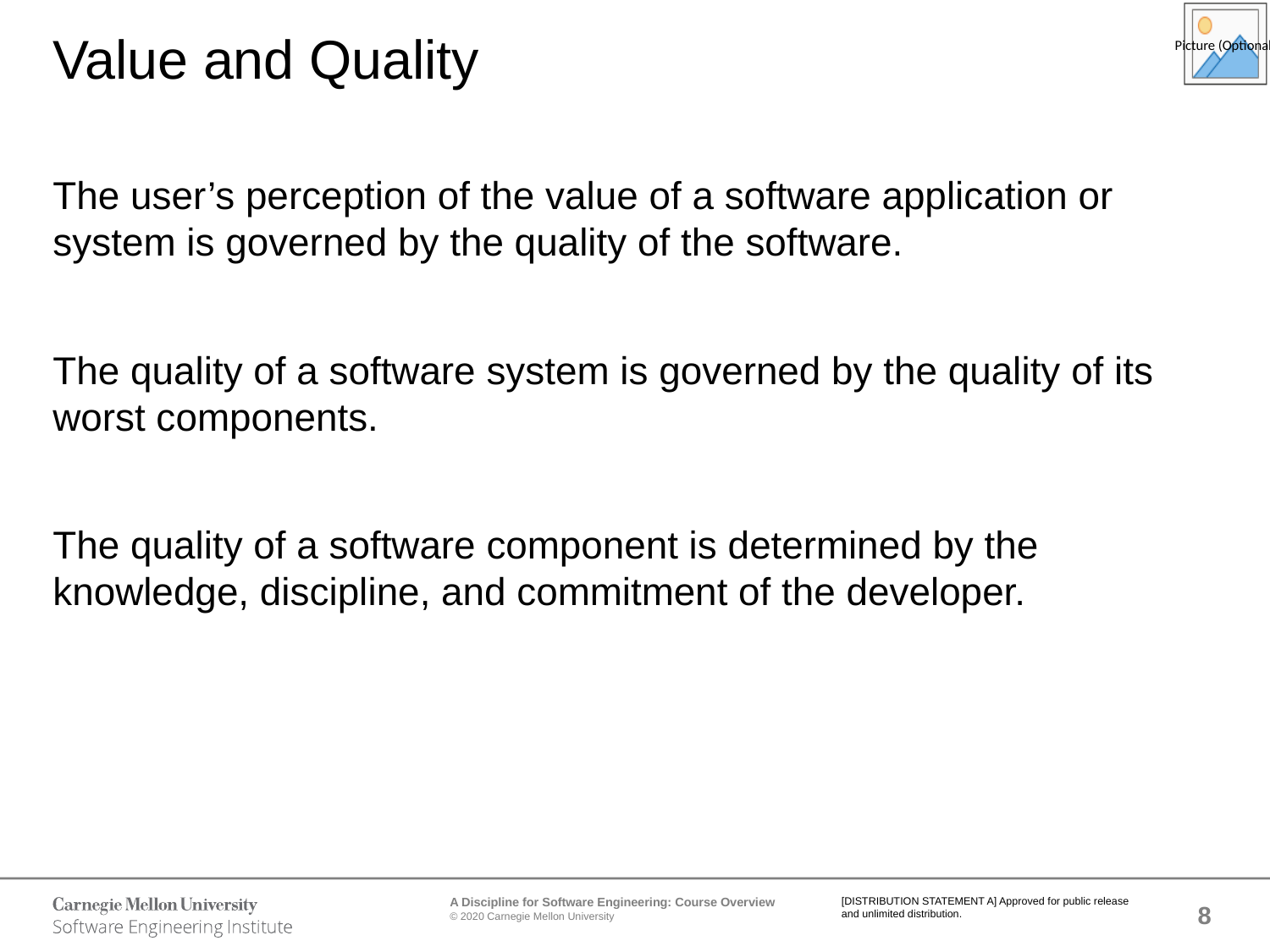

# Value and Quality
The user’s perception of the value of a software application or system is governed by the quality of the software.

The quality of a software system is governed by the quality of its worst components.

The quality of a software component is determined by the knowledge, discipline, and commitment of the developer.